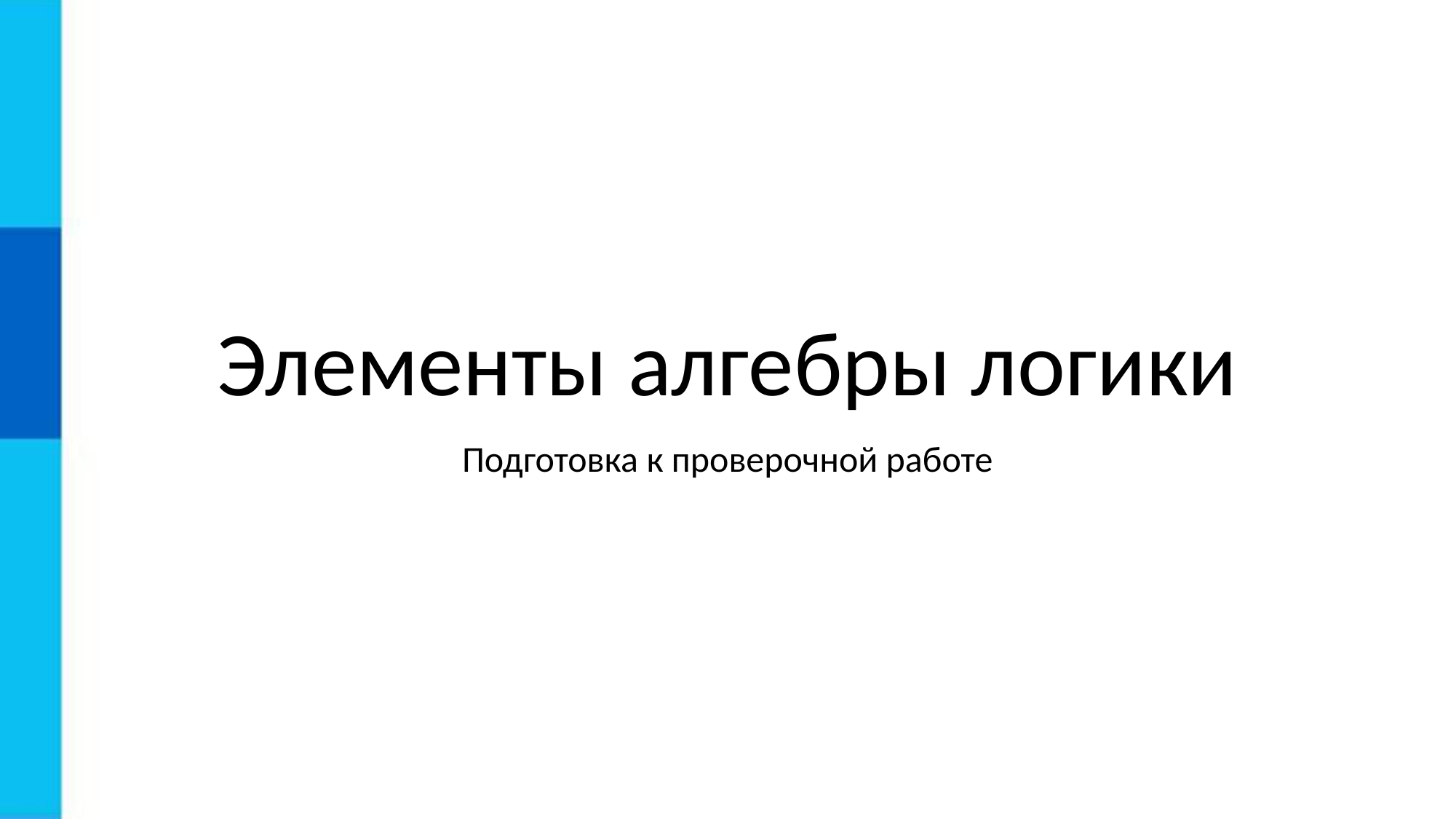

# Элементы алгебры логики
Подготовка к проверочной работе